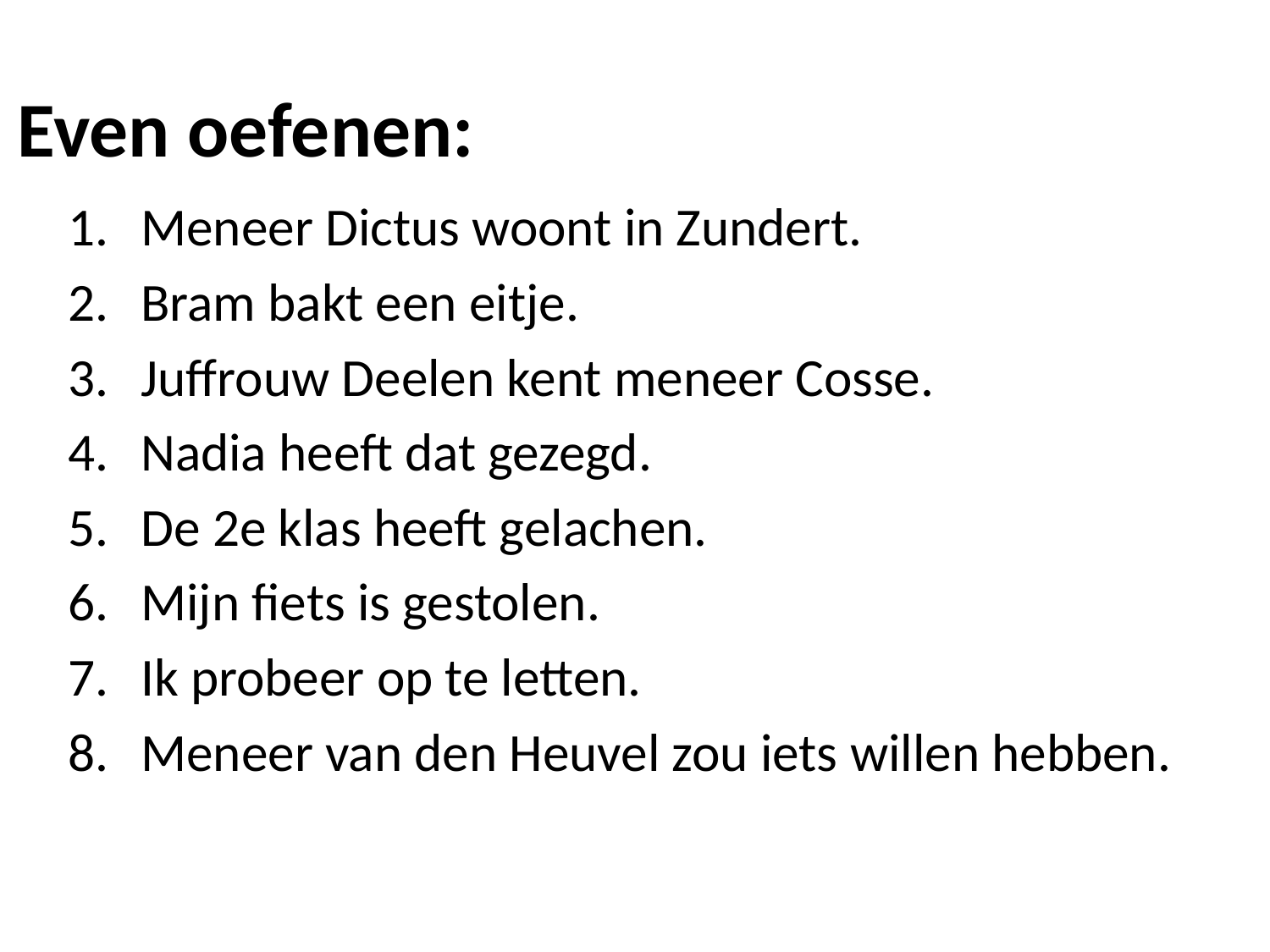

# Even oefenen:
Meneer Dictus woont in Zundert.
Bram bakt een eitje.
Juffrouw Deelen kent meneer Cosse.
Nadia heeft dat gezegd.
De 2e klas heeft gelachen.
Mijn fiets is gestolen.
Ik probeer op te letten.
Meneer van den Heuvel zou iets willen hebben.